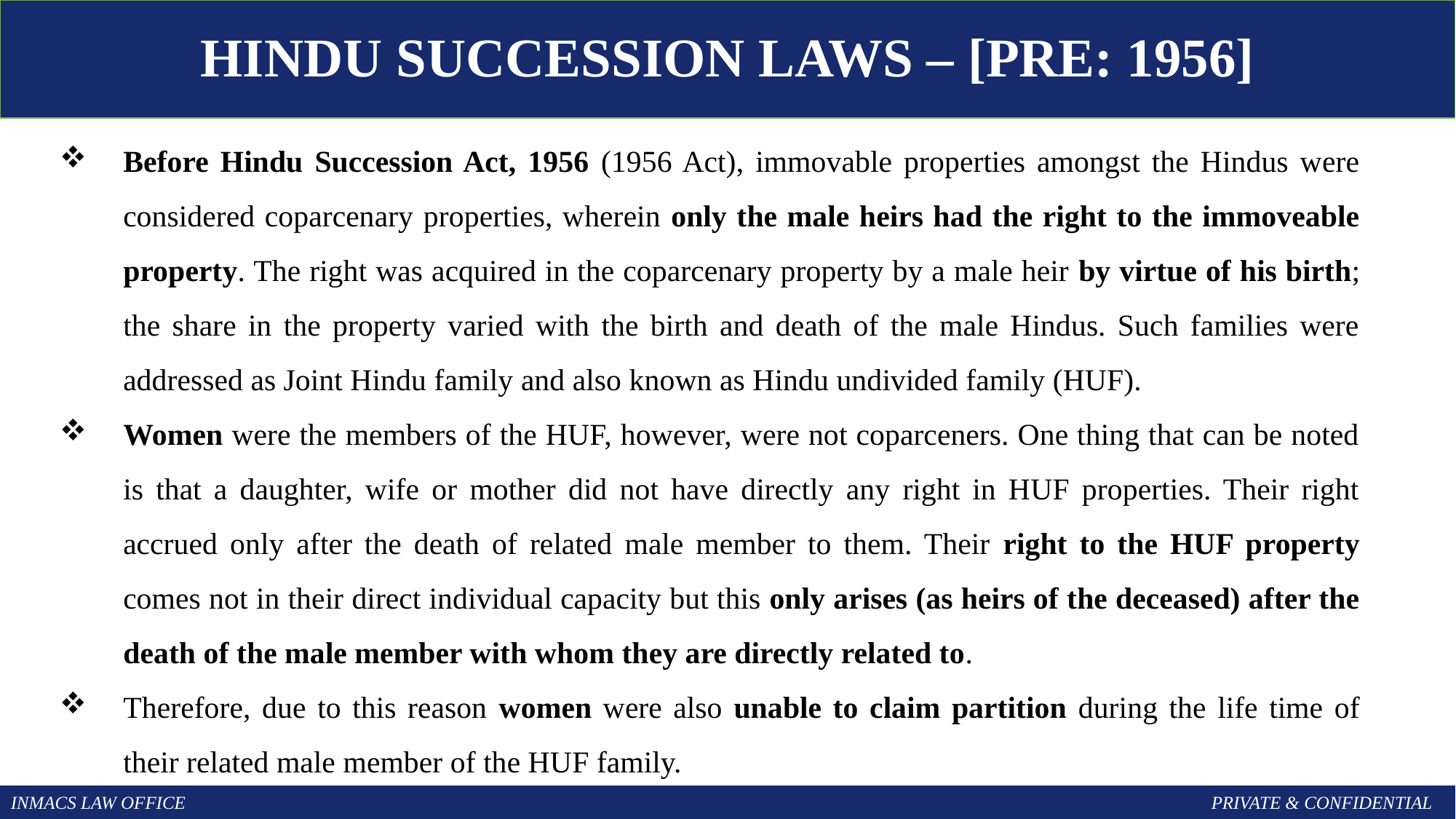

HINDU SUCCESSION LAWS – [PRE: 1956]
Before Hindu Succession Act, 1956 (1956 Act), immovable properties amongst the Hindus were considered coparcenary properties, wherein only the male heirs had the right to the immoveable property. The right was acquired in the coparcenary property by a male heir by virtue of his birth; the share in the property varied with the birth and death of the male Hindus. Such families were addressed as Joint Hindu family and also known as Hindu undivided family (HUF).
Women were the members of the HUF, however, were not coparceners. One thing that can be noted is that a daughter, wife or mother did not have directly any right in HUF properties. Their right accrued only after the death of related male member to them. Their right to the HUF property comes not in their direct individual capacity but this only arises (as heirs of the deceased) after the death of the male member with whom they are directly related to.
Therefore, due to this reason women were also unable to claim partition during the life time of their related male member of the HUF family.
INMACS LAW OFFICE										PRIVATE & CONFIDENTIAL